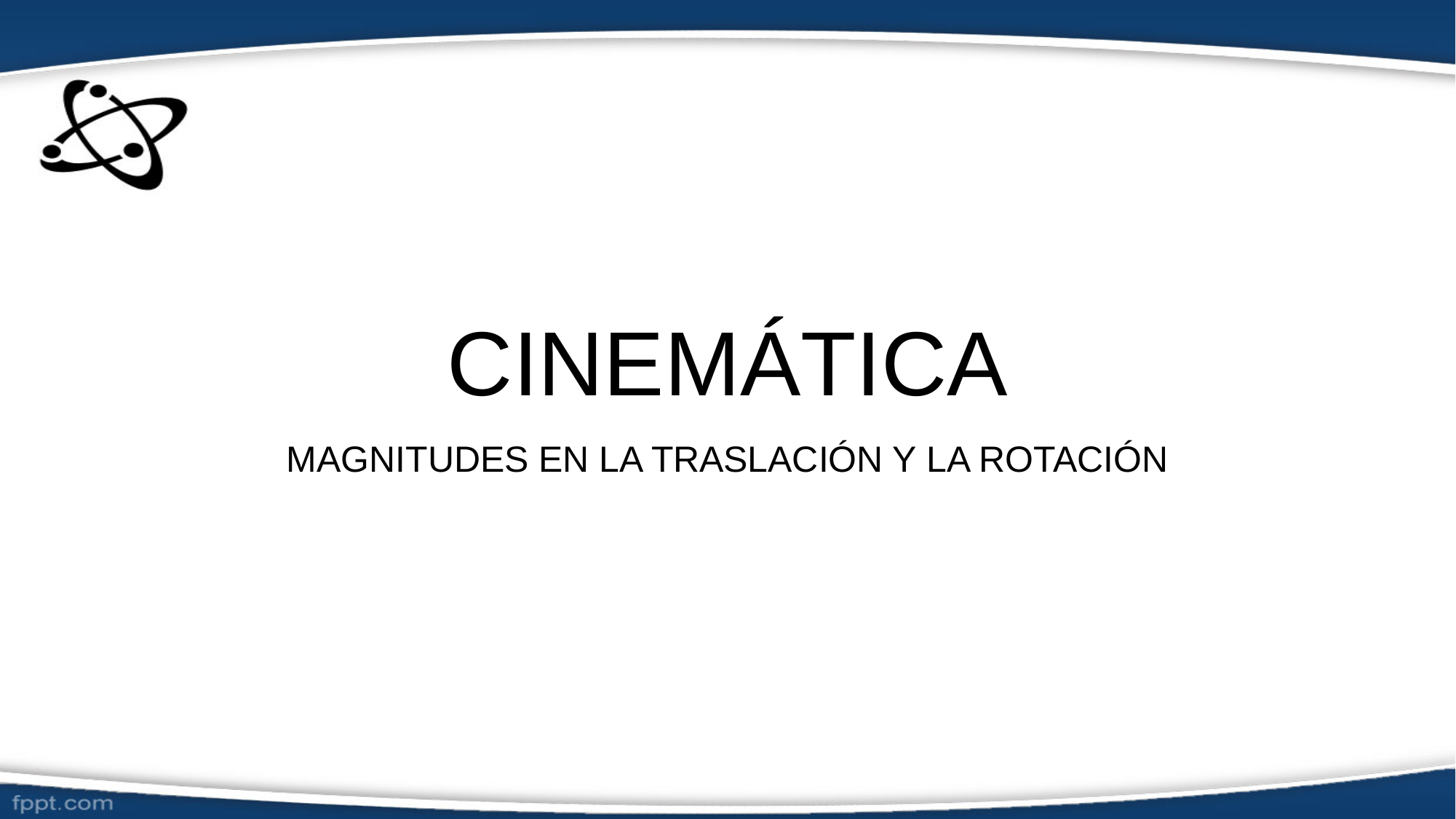

# CINEMÁTICA
MAGNITUDES EN LA TRASLACIÓN Y LA ROTACIÓN